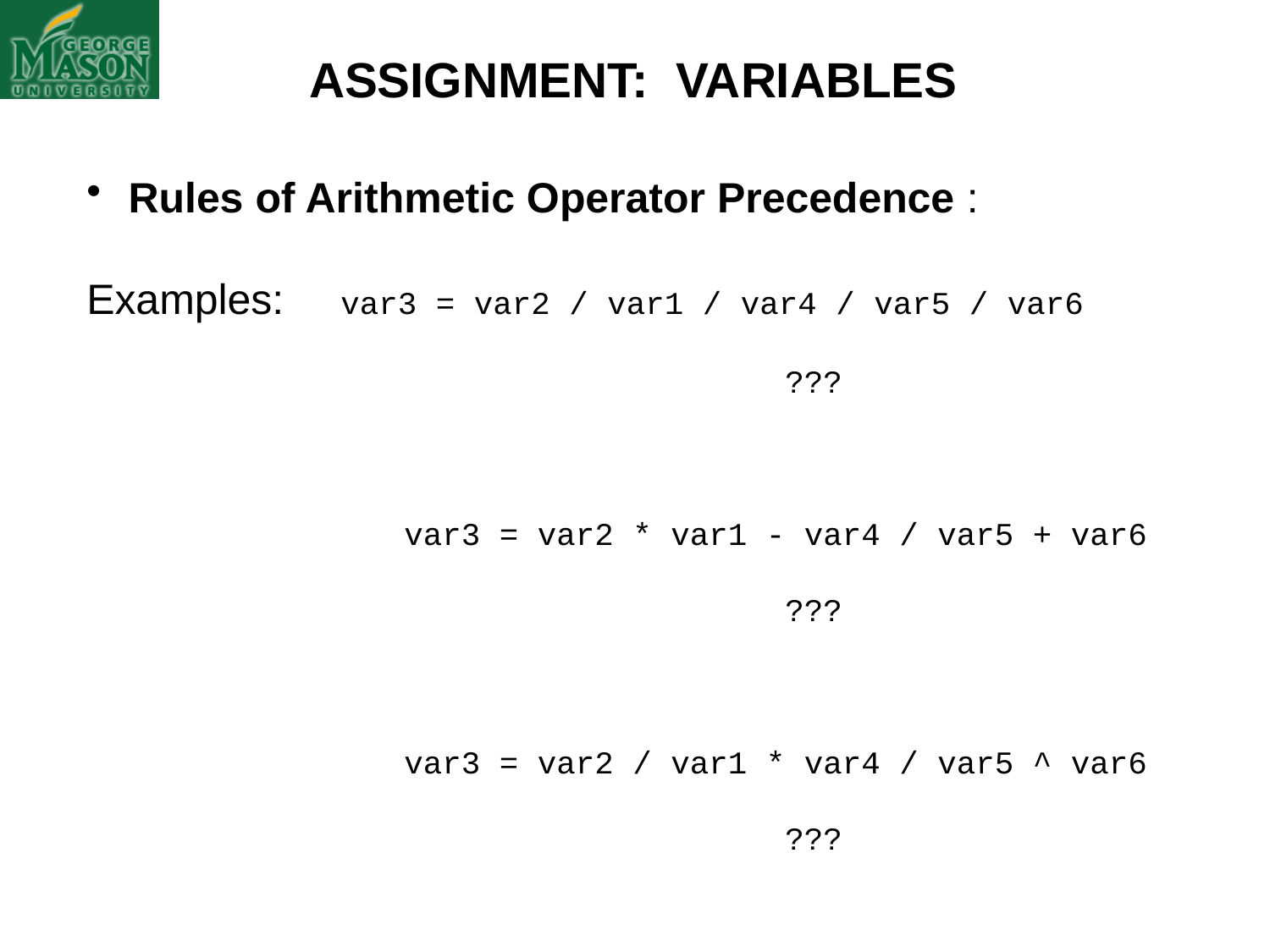

ASSIGNMENT:  VARIABLES
 Rules of Arithmetic Operator Precedence :

Examples:	var3 = var2 / var1 / var4 / var5 / var6

					???

		var3 = var2 * var1 - var4 / var5 + var6

					???

		var3 = var2 / var1 * var4 / var5 ^ var6

					???